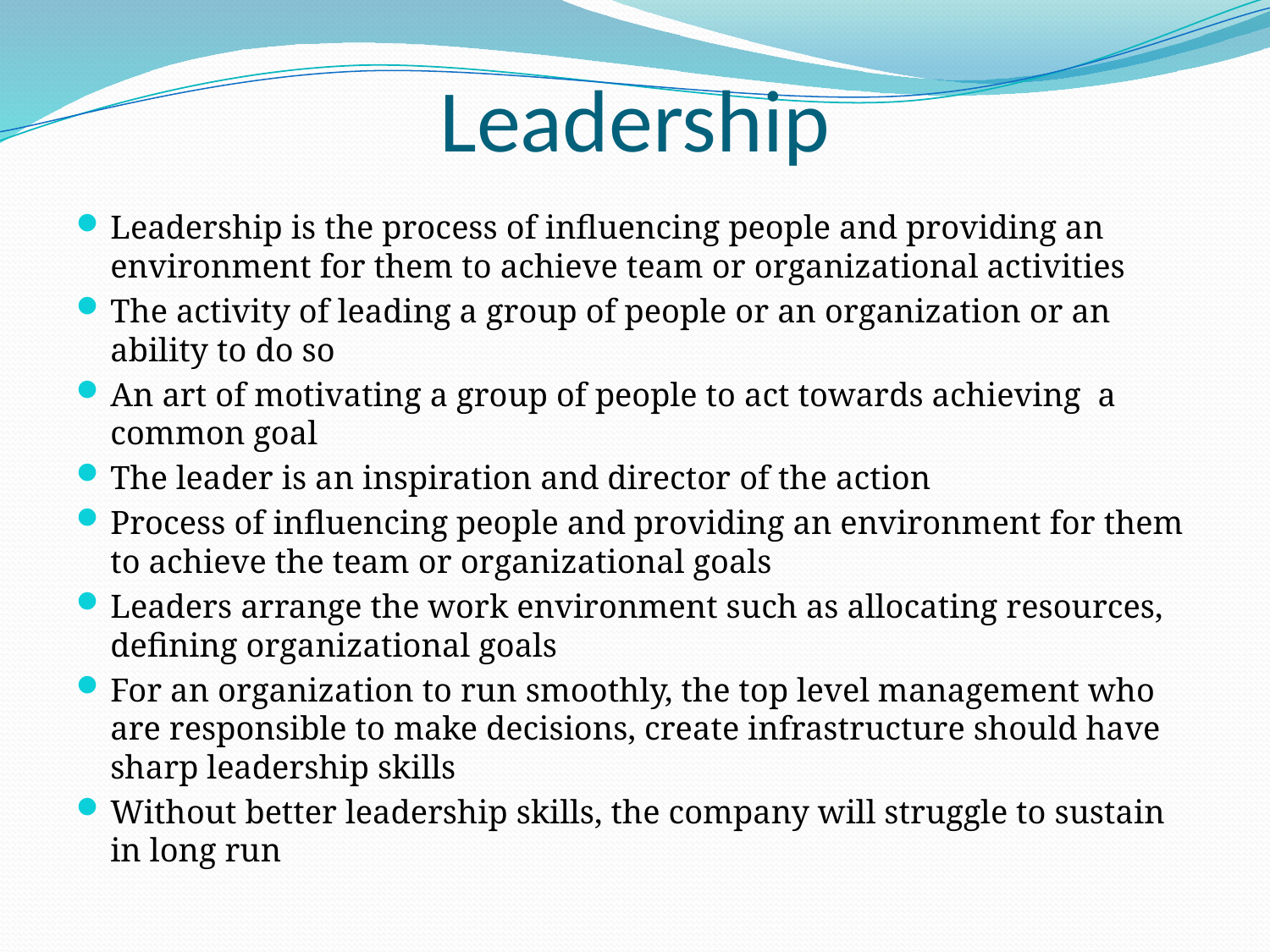

# Leadership
Leadership is the process of influencing people and providing an environment for them to achieve team or organizational activities
The activity of leading a group of people or an organization or an ability to do so
An art of motivating a group of people to act towards achieving  a common goal
The leader is an inspiration and director of the action
Process of influencing people and providing an environment for them to achieve the team or organizational goals
Leaders arrange the work environment such as allocating resources, defining organizational goals
For an organization to run smoothly, the top level management who are responsible to make decisions, create infrastructure should have sharp leadership skills
Without better leadership skills, the company will struggle to sustain in long run